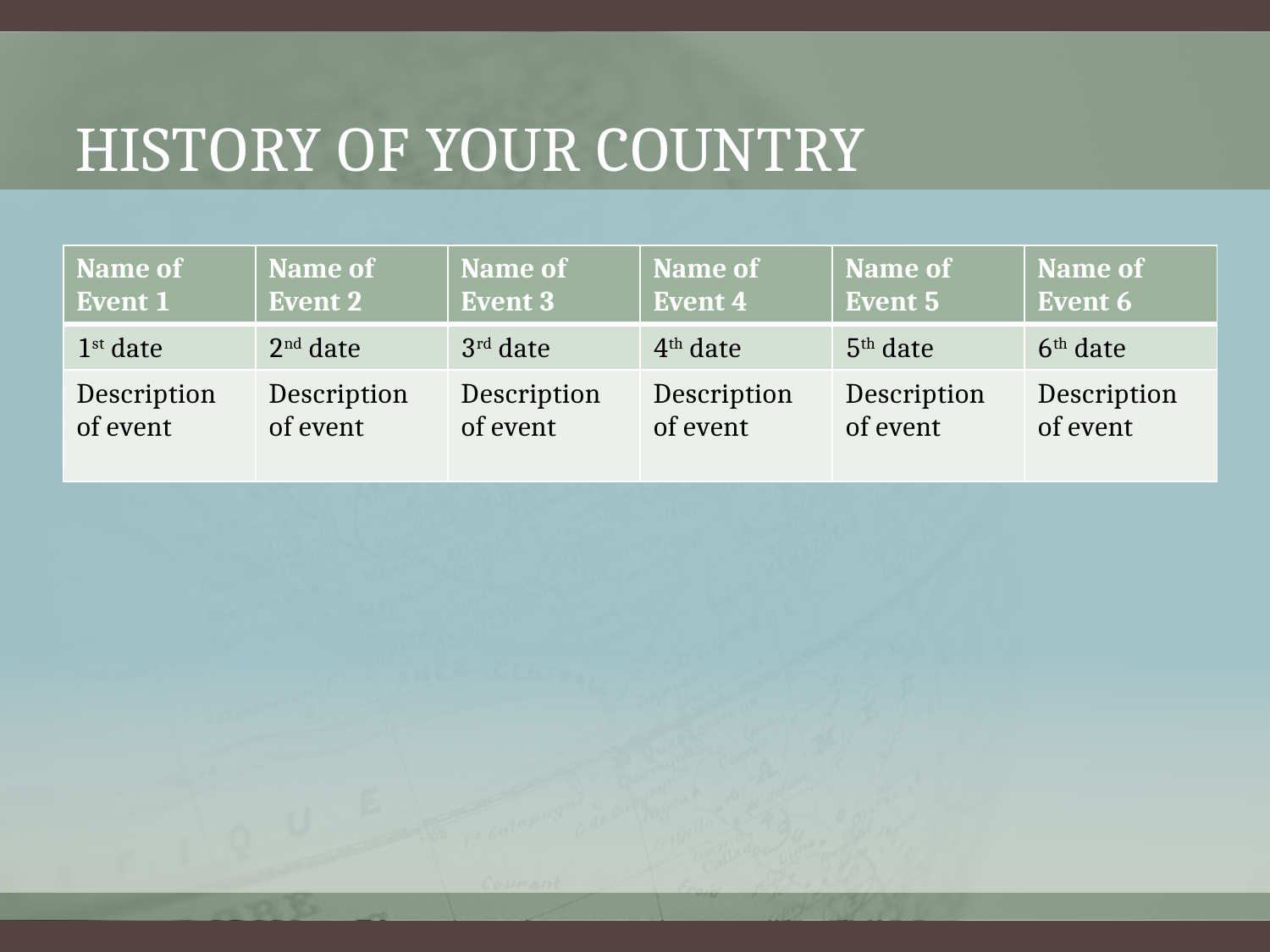

# History of Your Country
| Name of Event 1 | Name of Event 2 | Name of Event 3 | Name of Event 4 | Name of Event 5 | Name of Event 6 |
| --- | --- | --- | --- | --- | --- |
| 1st date | 2nd date | 3rd date | 4th date | 5th date | 6th date |
| Description of event | Description of event | Description of event | Description of event | Description of event | Description of event |